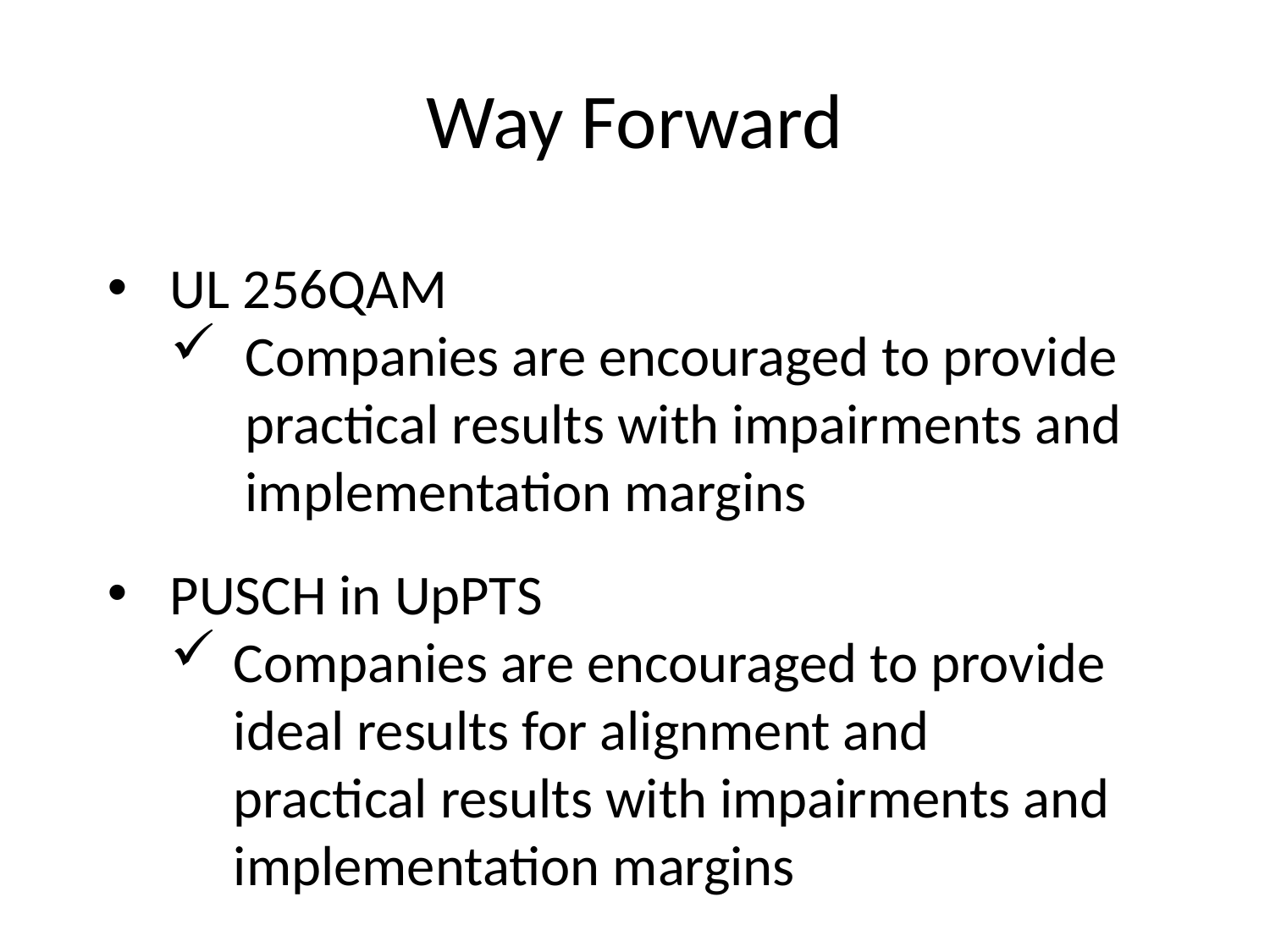

# Way Forward
UL 256QAM
Companies are encouraged to provide practical results with impairments and implementation margins
PUSCH in UpPTS
Companies are encouraged to provide ideal results for alignment and practical results with impairments and implementation margins